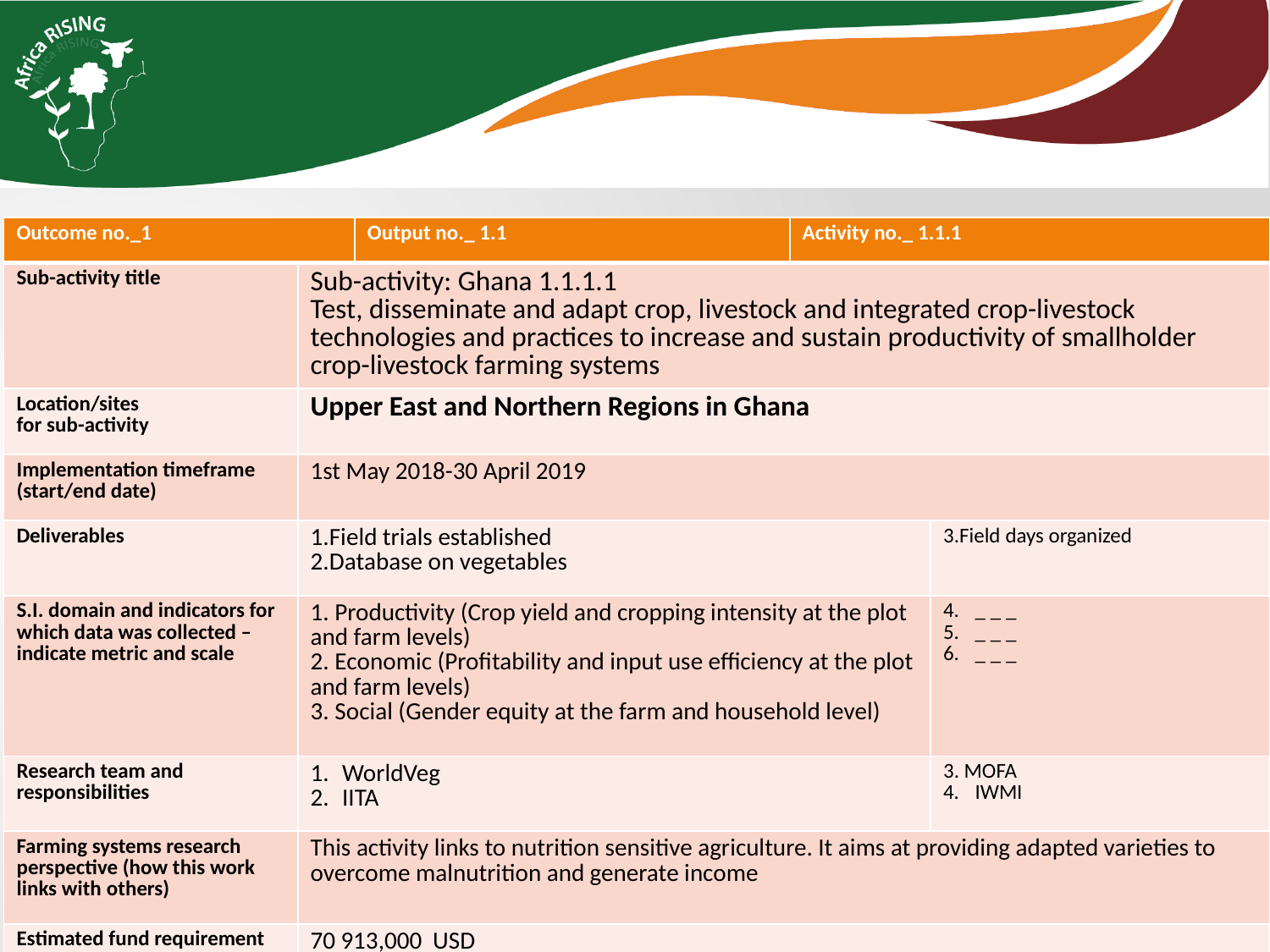

| Outcome no.\_1 |  | Output no.\_ 1.1 | Activity no.\_ 1.1.1 |  |
| --- | --- | --- | --- | --- |
| Sub-activity title | Sub-activity: Ghana 1.1.1.1 Test, disseminate and adapt crop, livestock and integrated crop-livestock technologies and practices to increase and sustain productivity of smallholder crop-livestock farming systems |  |  |  |
| Location/sites for sub-activity | Upper East and Northern Regions in Ghana |  |  |  |
| Implementation timeframe (start/end date) | 1st May 2018-30 April 2019 |  |  |  |
| Deliverables | 1.Field trials established 2.Database on vegetables |  |  | 3.Field days organized |
| S.I. domain and indicators for which data was collected – indicate metric and scale | 1. Productivity (Crop yield and cropping intensity at the plot and farm levels) 2. Economic (Profitability and input use efficiency at the plot and farm levels) 3. Social (Gender equity at the farm and household level) |  |  | \_ \_ \_ \_ \_ \_ \_ \_ \_ |
| Research team and responsibilities | WorldVeg IITA |  |  | 3. MOFA IWMI |
| Farming systems research perspective (how this work links with others) | This activity links to nutrition sensitive agriculture. It aims at providing adapted varieties to overcome malnutrition and generate income |  |  |  |
| Estimated fund requirement | 70 913,000 USD |  |  |  |